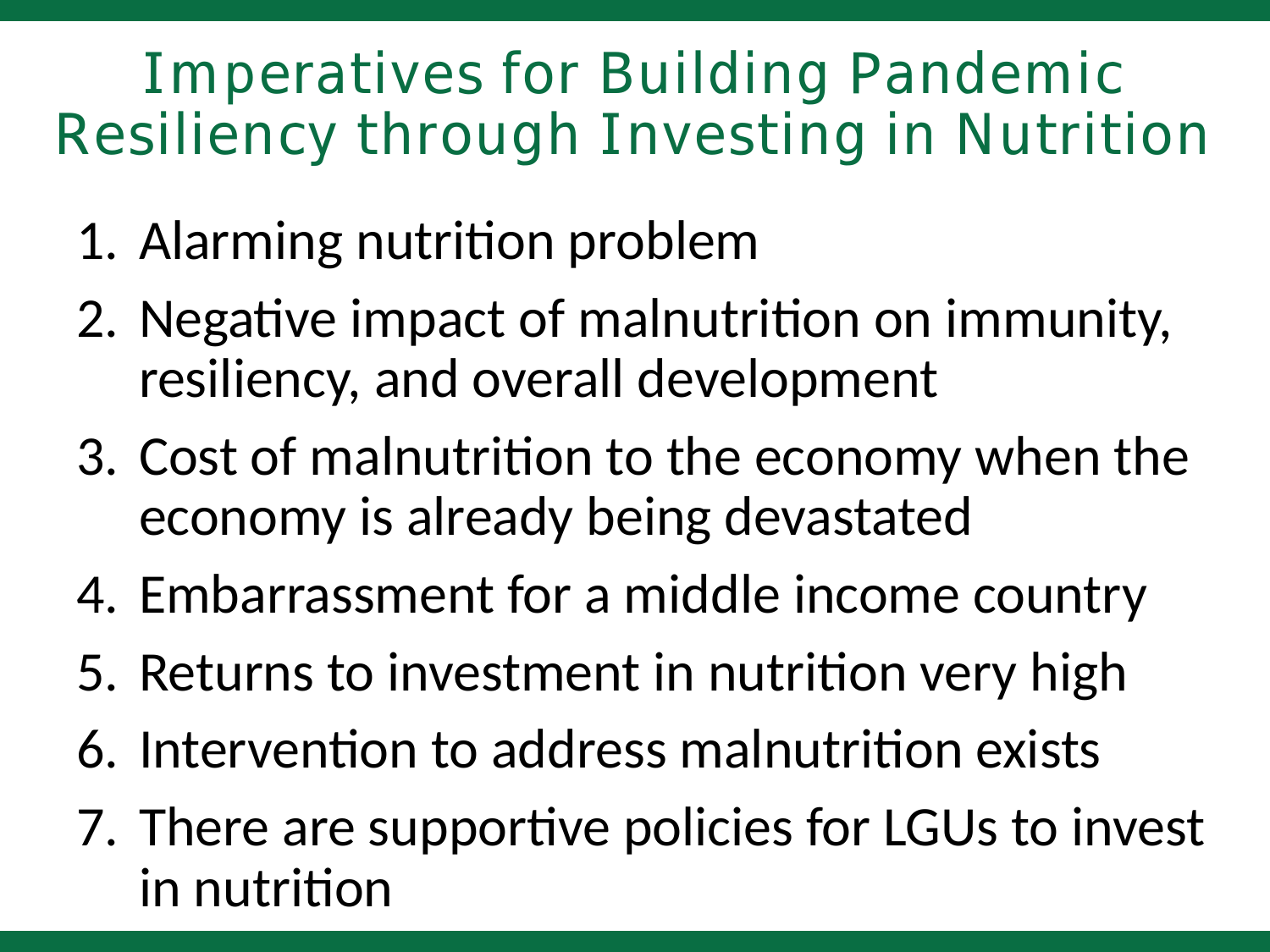

# Imperatives for Building Pandemic Resiliency through Investing in Nutrition
Alarming nutrition problem
Negative impact of malnutrition on immunity, resiliency, and overall development
Cost of malnutrition to the economy when the economy is already being devastated
Embarrassment for a middle income country
Returns to investment in nutrition very high
Intervention to address malnutrition exists
There are supportive policies for LGUs to invest in nutrition